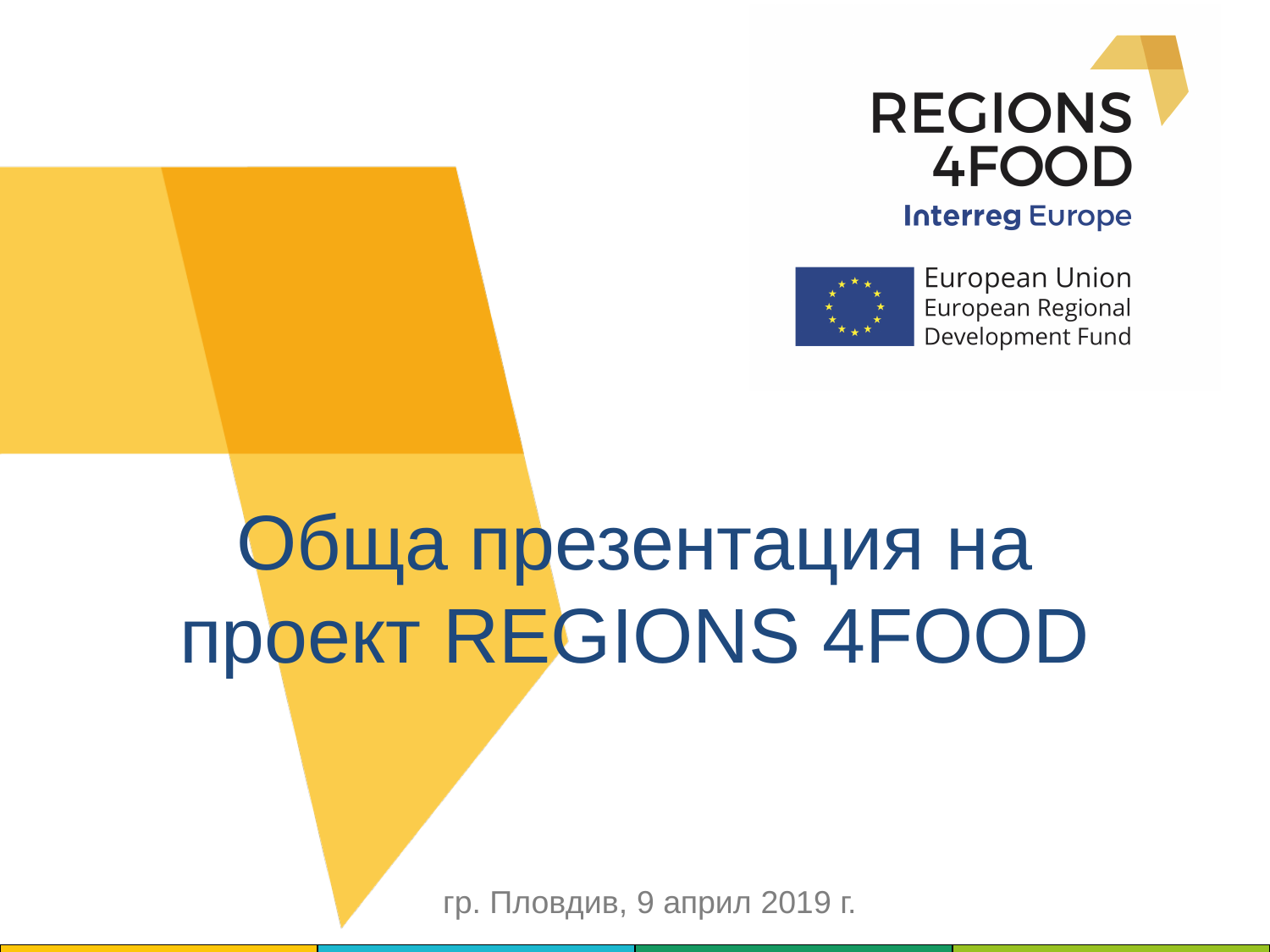

Обща презентация на проект REGIONS 4FOOD

гр. Пловдив, 9 април 2019 г.